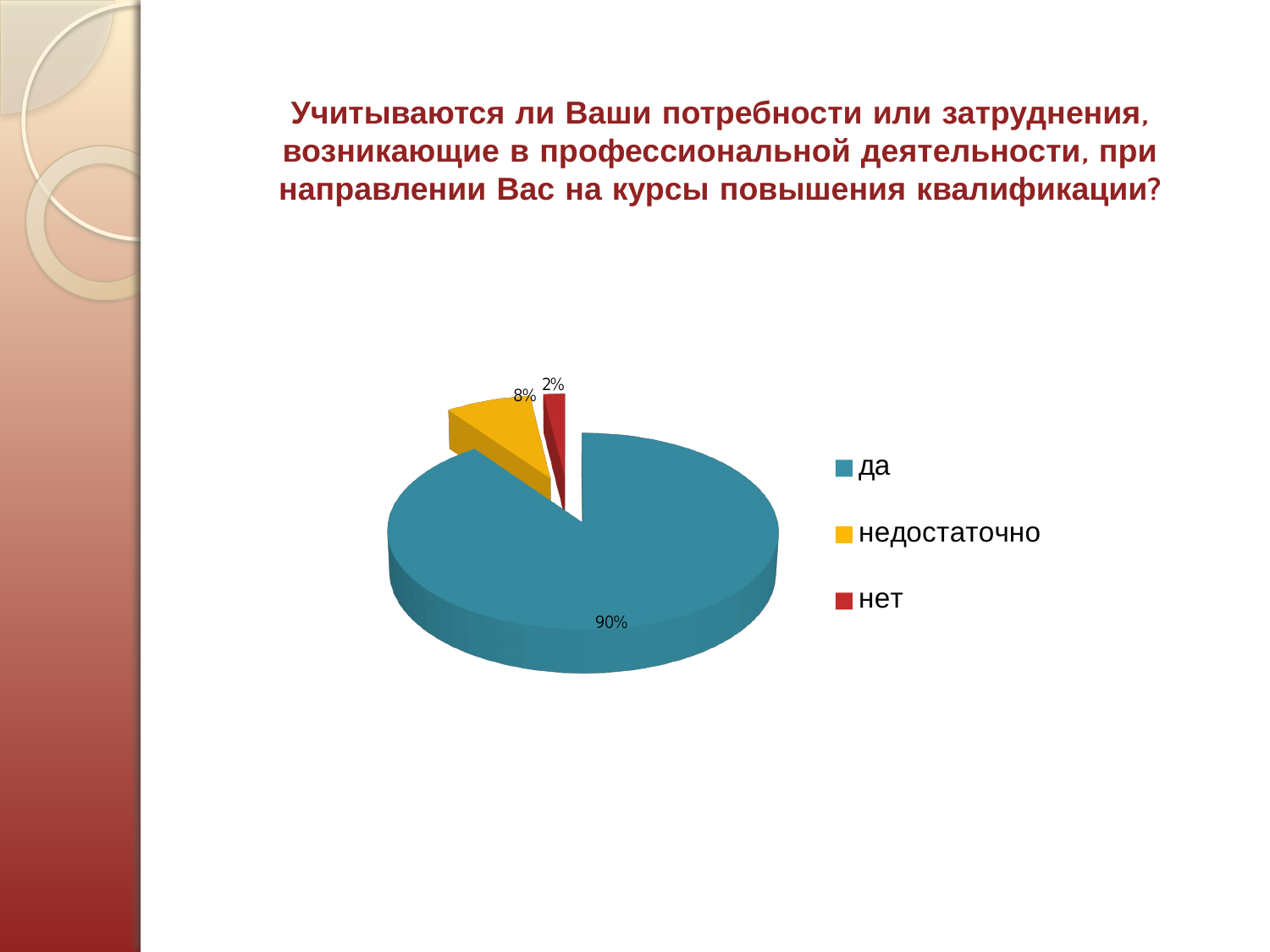

Учитываются ли Ваши потребности или затруднения, возникающие в профессиональной деятельности, при направлении Вас на курсы повышения квалификации?

[unsupported chart]